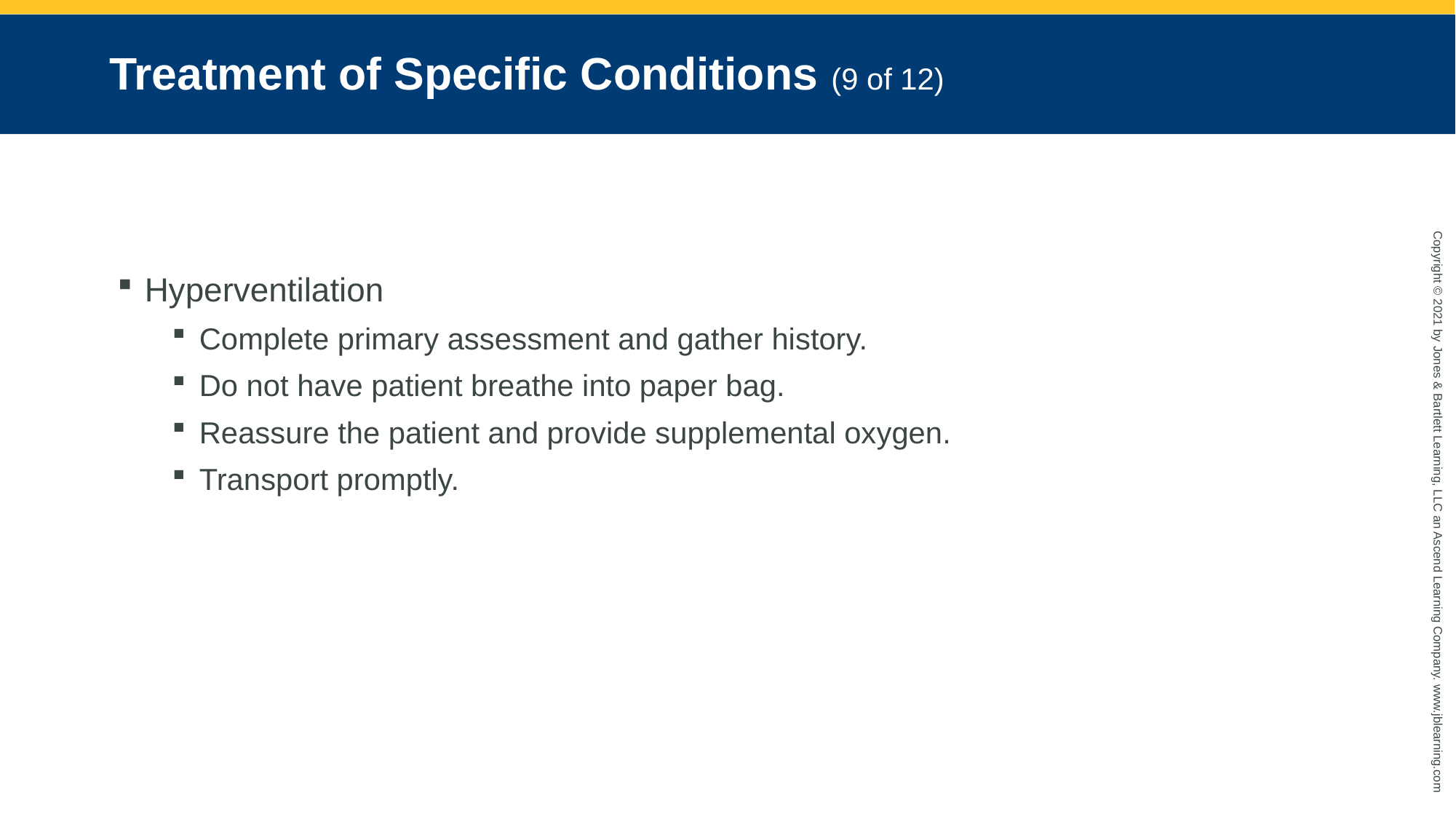

# Treatment of Specific Conditions (9 of 12)
Hyperventilation
Complete primary assessment and gather history.
Do not have patient breathe into paper bag.
Reassure the patient and provide supplemental oxygen.
Transport promptly.